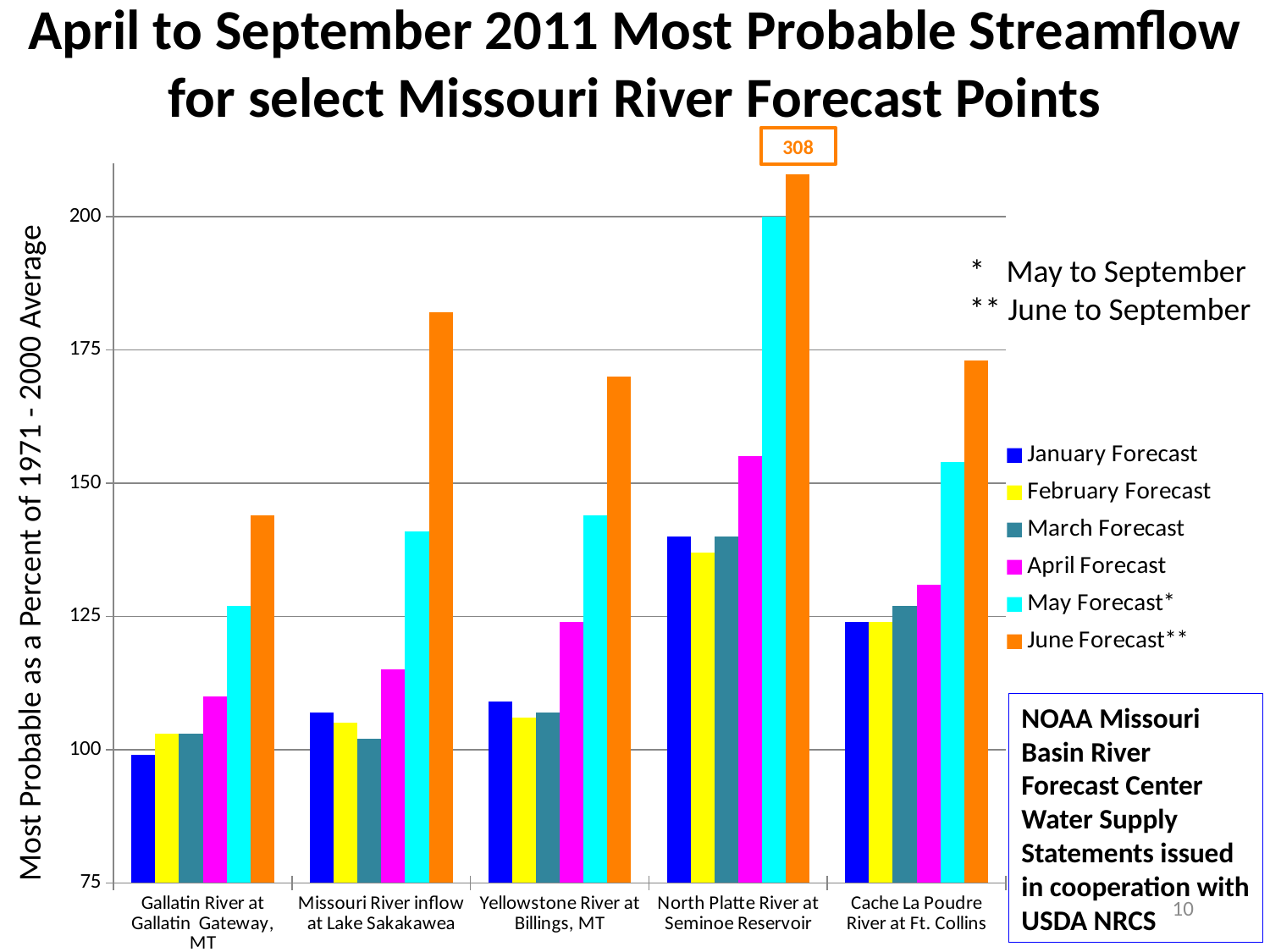

# April to September 2011 Most Probable Streamflow for select Missouri River Forecast Points
308

### Chart

| Category | January Forecast | February Forecast | March Forecast | April Forecast | May Forecast* | June Forecast** |
|---|---|---|---|---|---|---|
| Gallatin River at Gallatin  Gateway, MT | 99.0 | 103.0 | 103.0 | 110.0 | 127.0 | 144.0 |
| Missouri River inflow at Lake Sakakawea | 107.0 | 105.0 | 102.0 | 115.0 | 141.0 | 182.0 |
| Yellowstone River at Billings, MT | 109.0 | 106.0 | 107.0 | 124.0 | 144.0 | 170.0 |
| North Platte River at Seminoe Reservoir | 140.0 | 137.0 | 140.0 | 155.0 | 200.0 | 208.0 |
| Cache La Poudre River at Ft. Collins | 124.0 | 124.0 | 127.0 | 131.0 | 154.0 | 173.0 |
*   May to September
** June to September
Most Probable as a Percent of 1971 - 2000 Average
NOAA Missouri Basin River Forecast Center Water Supply  Statements issued in cooperation with USDA NRCS
10